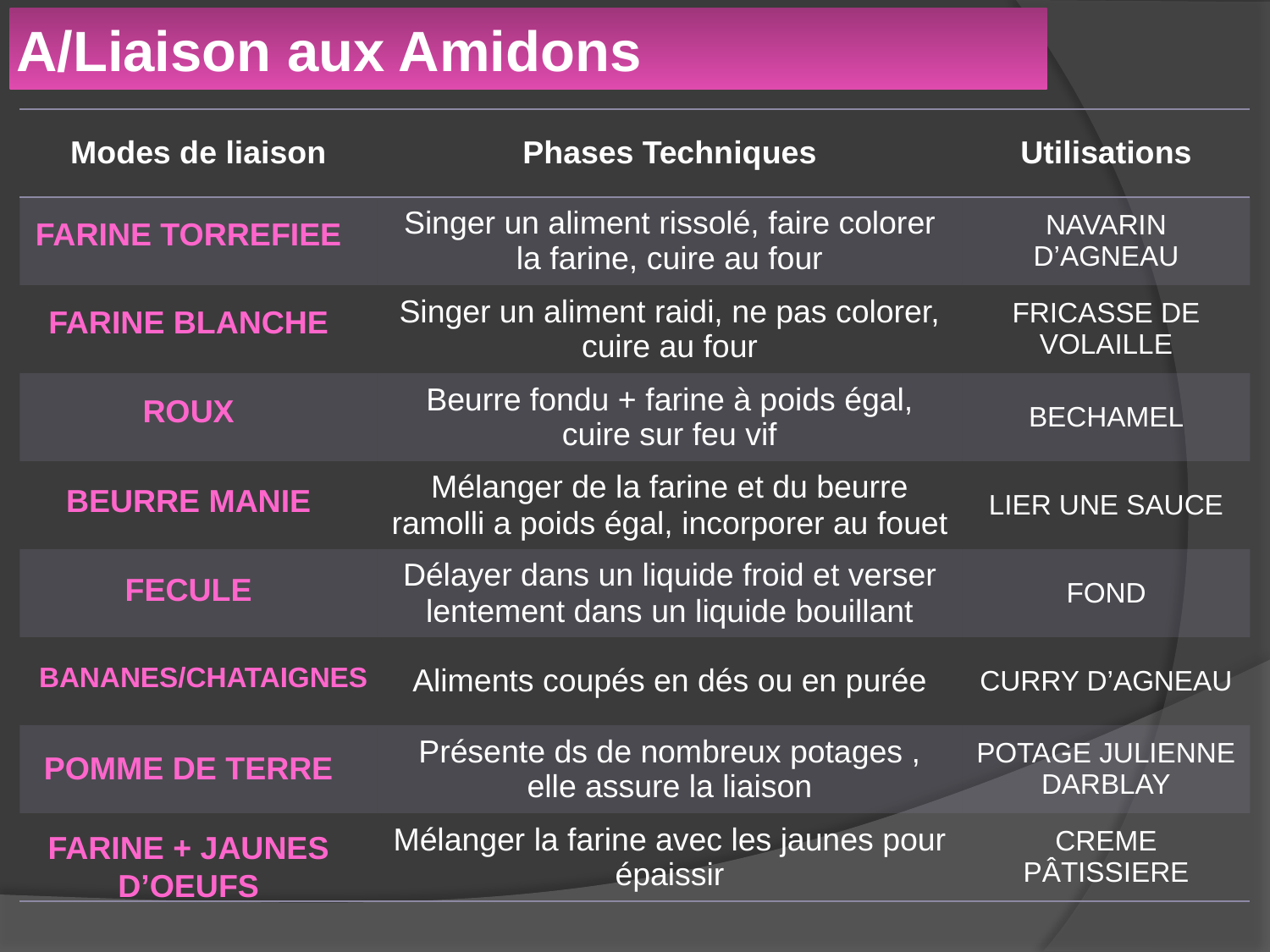

# A/Liaison aux Amidons
| Modes de liaison | Phases Techniques | Utilisations |
| --- | --- | --- |
|  | Singer un aliment rissolé, faire colorer la farine, cuire au four | NAVARIN D’AGNEAU |
|  | Singer un aliment raidi, ne pas colorer, cuire au four | FRICASSE DE VOLAILLE |
|  | Beurre fondu + farine à poids égal, cuire sur feu vif | BECHAMEL |
|  | Mélanger de la farine et du beurre ramolli a poids égal, incorporer au fouet | LIER UNE SAUCE |
|  | Délayer dans un liquide froid et verser lentement dans un liquide bouillant | FOND |
|  | Aliments coupés en dés ou en purée | CURRY D’AGNEAU |
|  | Présente ds de nombreux potages , elle assure la liaison | POTAGE JULIENNE DARBLAY |
|  | Mélanger la farine avec les jaunes pour épaissir | CREME PÂTISSIERE |
FARINE TORREFIEE
FARINE BLANCHE
ROUX
BEURRE MANIE
FECULE
BANANES/CHATAIGNES
POMME DE TERRE
FARINE + JAUNES D’OEUFS